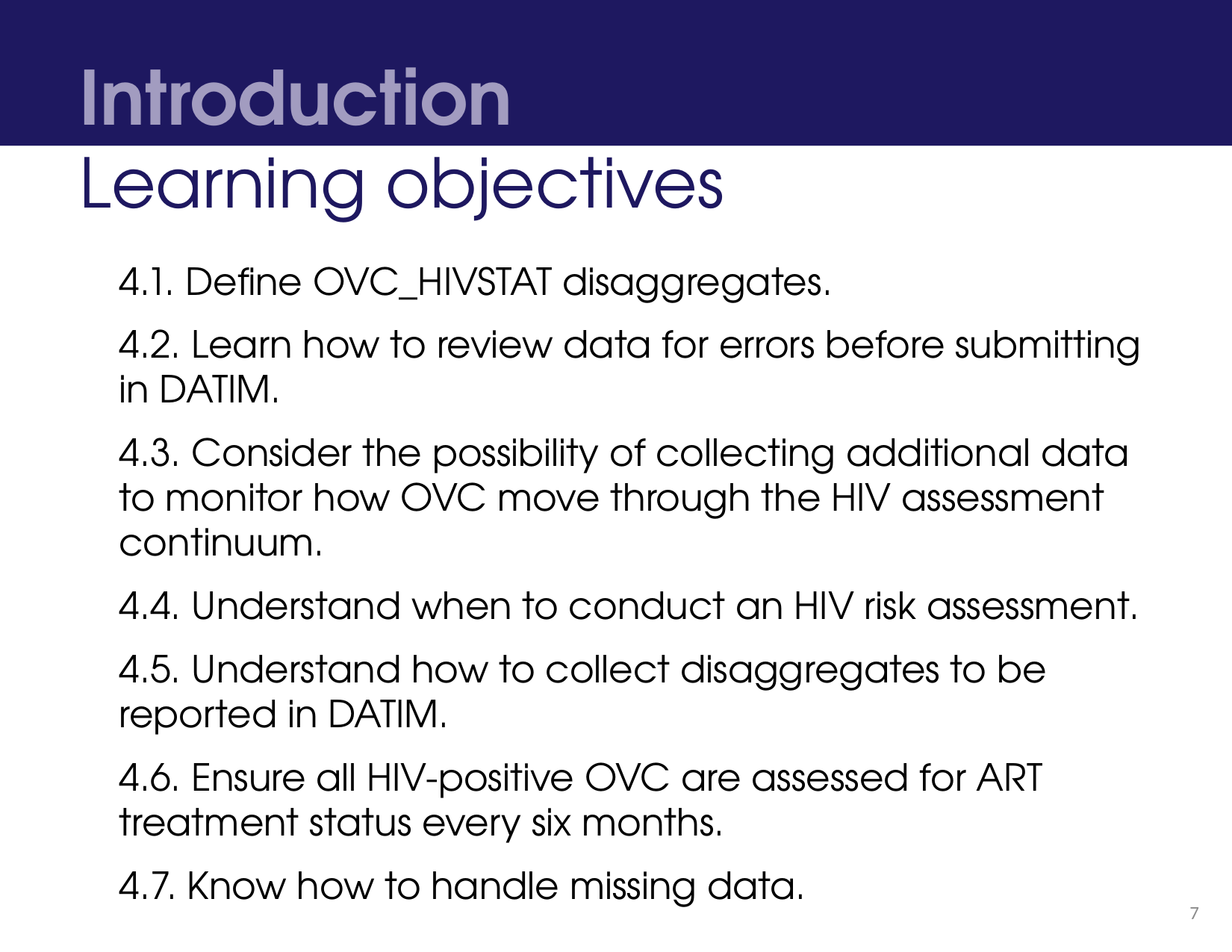

# Introduction
Learning objectives
4.1. Define OVC_HIVSTAT disaggregates.
4.2. Learn how to review data for errors before submitting in DATIM.
4.3. Consider the possibility of collecting additional data to monitor how OVC move through the HIV assessment continuum.
4.4. Understand when to conduct an HIV risk assessment.
4.5. Understand how to collect disaggregates to be reported in DATIM.
4.6. Ensure all HIV-positive OVC are assessed for ART treatment status every six months.
4.7. Know how to handle missing data.

7